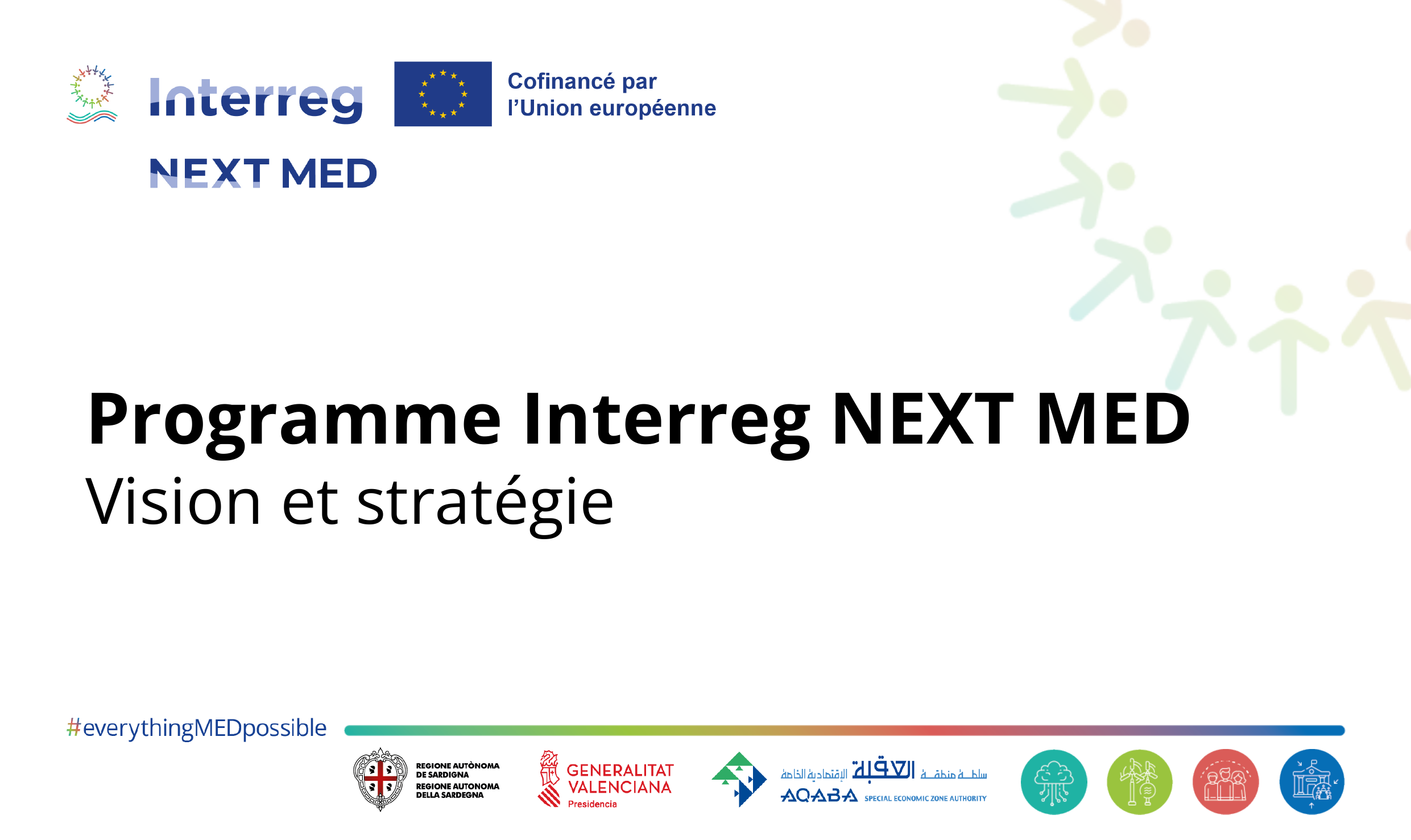

# Programme Interreg NEXT MED Vision et stratégie